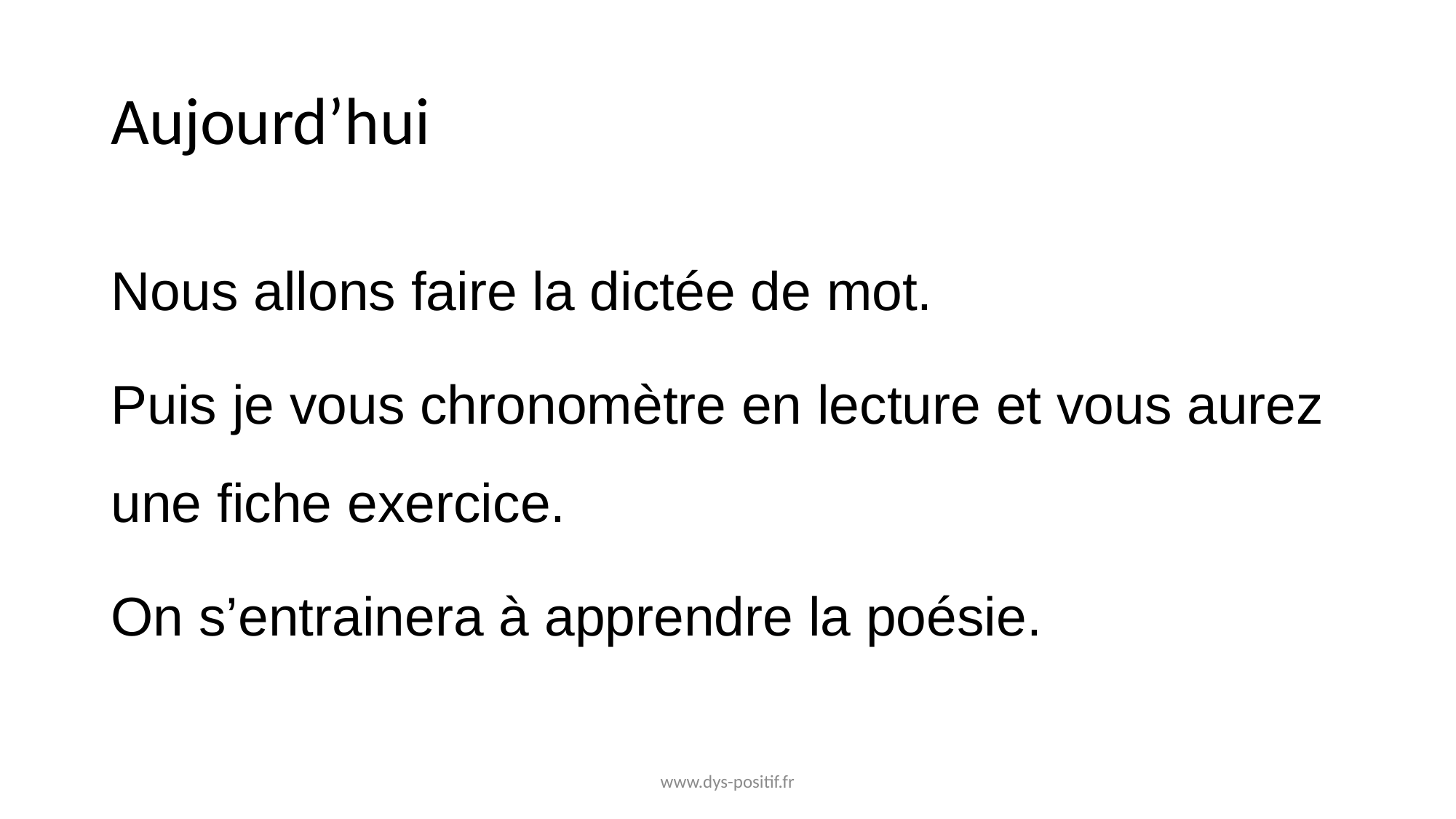

# Aujourd’hui
Nous allons faire la dictée de mot.
Puis je vous chronomètre en lecture et vous aurez une fiche exercice.
On s’entrainera à apprendre la poésie.
www.dys-positif.fr